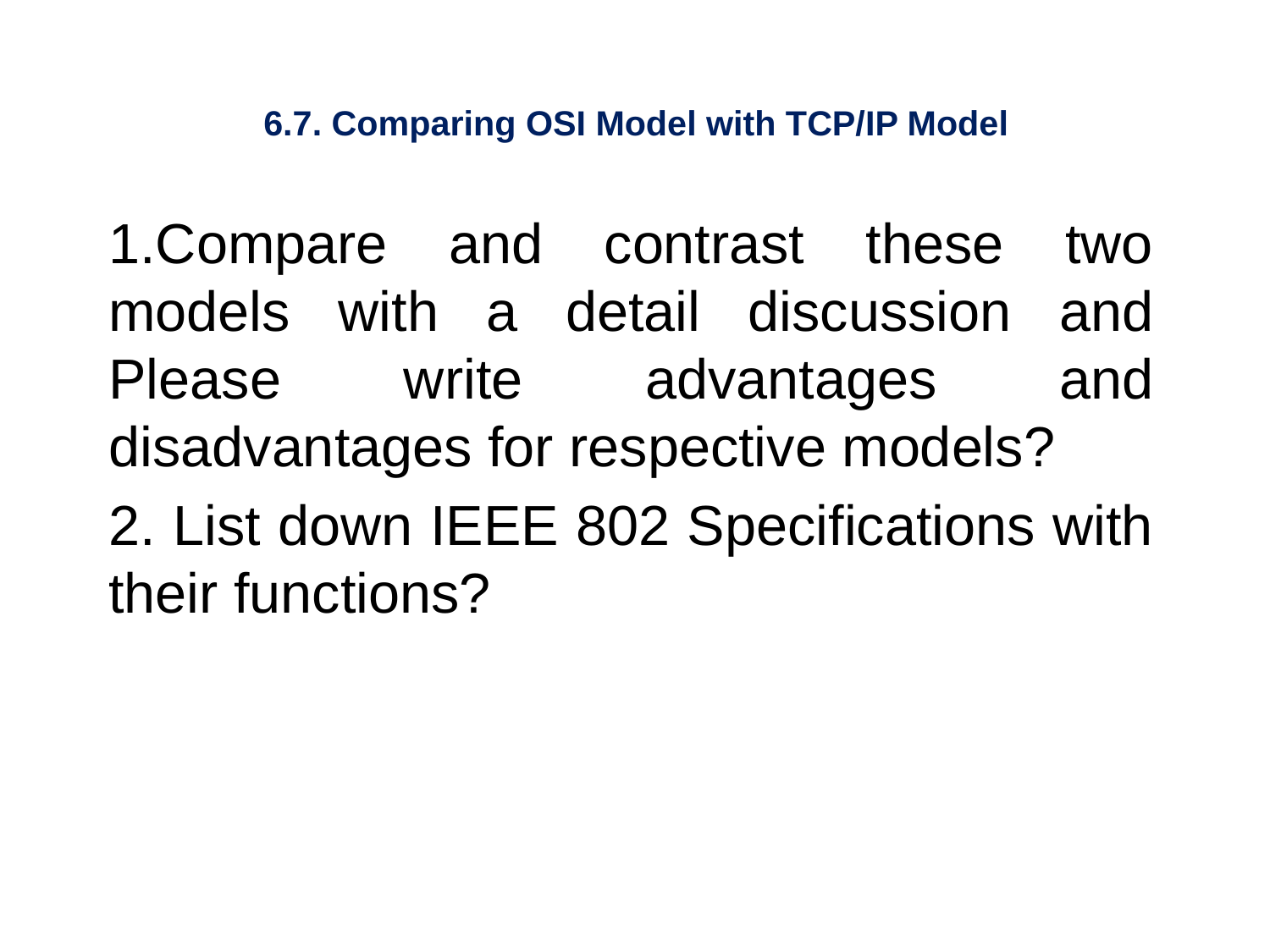

# 6.7. Comparing OSI Model with TCP/IP Model
1.Compare and contrast these two models with a detail discussion and Please write advantages and disadvantages for respective models?
2. List down IEEE 802 Specifications with their functions?